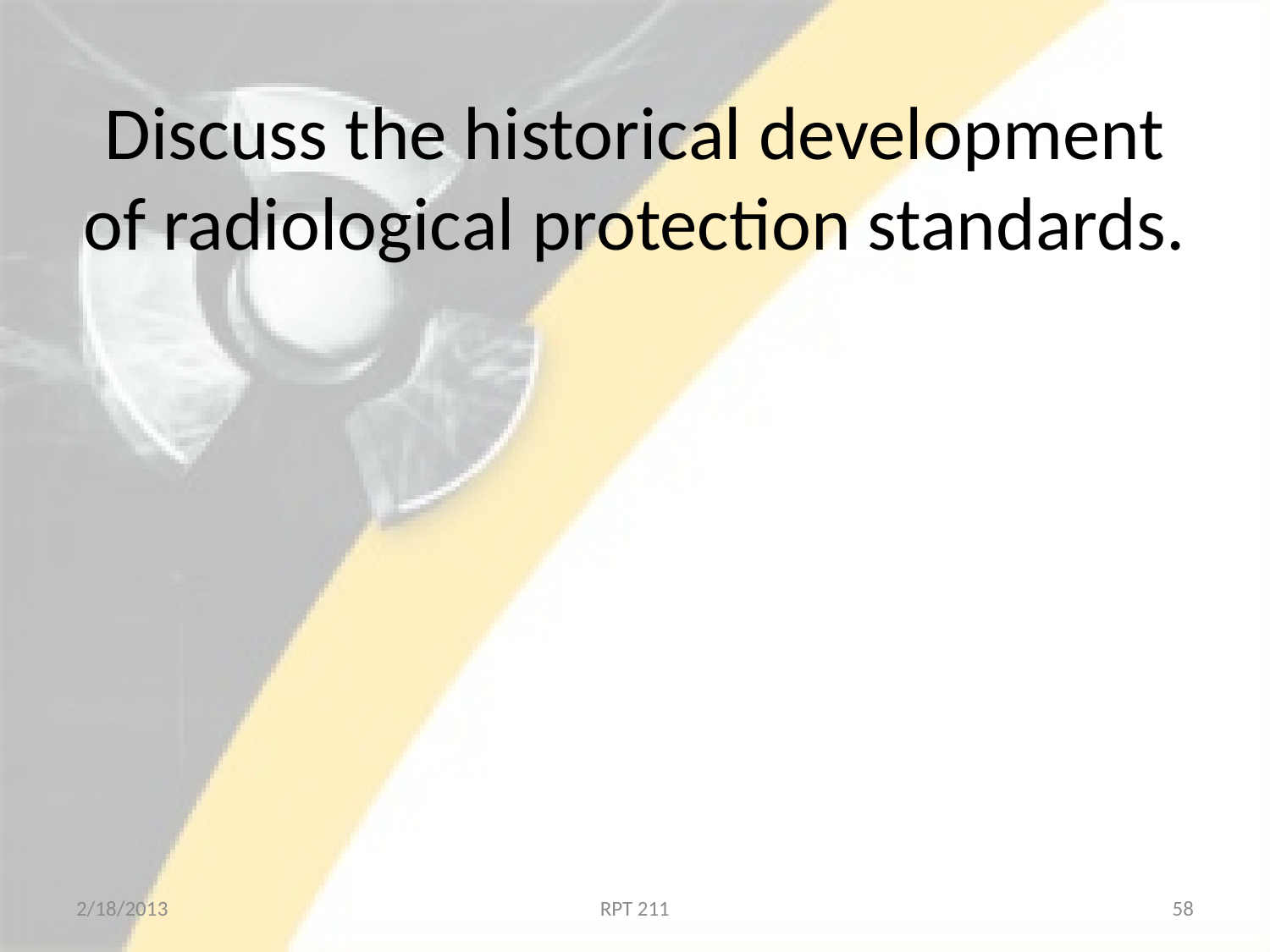

# Discuss the historical development of radiological protection standards.

2/18/2013
RPT 211
58